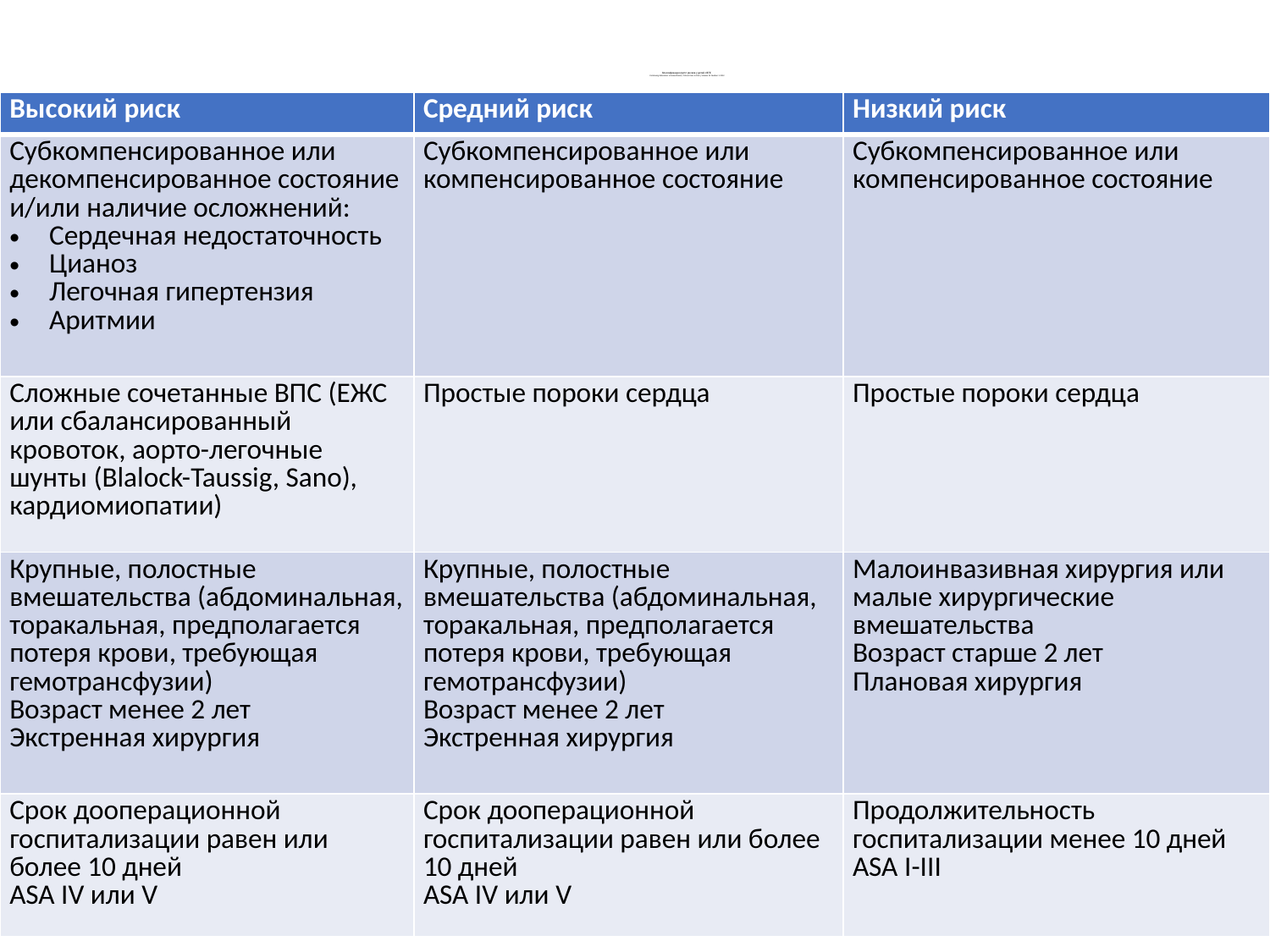

# Классификация групп рисков у детей с ВПС Continuing Education in Anaesthesia, Critical Care & Pain j Volume 12 Number 1 2012
| Высокий риск | Средний риск | Низкий риск |
| --- | --- | --- |
| Субкомпенсированное или декомпенсированное состояние и/или наличие осложнений: Сердечная недостаточность Цианоз Легочная гипертензия Аритмии | Субкомпенсированное или компенсированное состояние | Субкомпенсированное или компенсированное состояние |
| Сложные сочетанные ВПС (ЕЖС или сбалансированный кровоток, аорто-легочные шунты (Blalock-Taussig, Sano), кардиомиопатии) | Простые пороки сердца | Простые пороки сердца |
| Крупные, полостные вмешательства (абдоминальная, торакальная, предполагается потеря крови, требующая гемотрансфузии) Возраст менее 2 лет Экстренная хирургия | Крупные, полостные вмешательства (абдоминальная, торакальная, предполагается потеря крови, требующая гемотрансфузии) Возраст менее 2 лет Экстренная хирургия | Малоинвазивная хирургия или малые хирургические вмешательства Возраст старше 2 лет Плановая хирургия |
| Срок дооперационной госпитализации равен или более 10 дней ASA IV или V | Срок дооперационной госпитализации равен или более 10 дней ASA IV или V | Продолжительность госпитализации менее 10 дней ASA I-III |